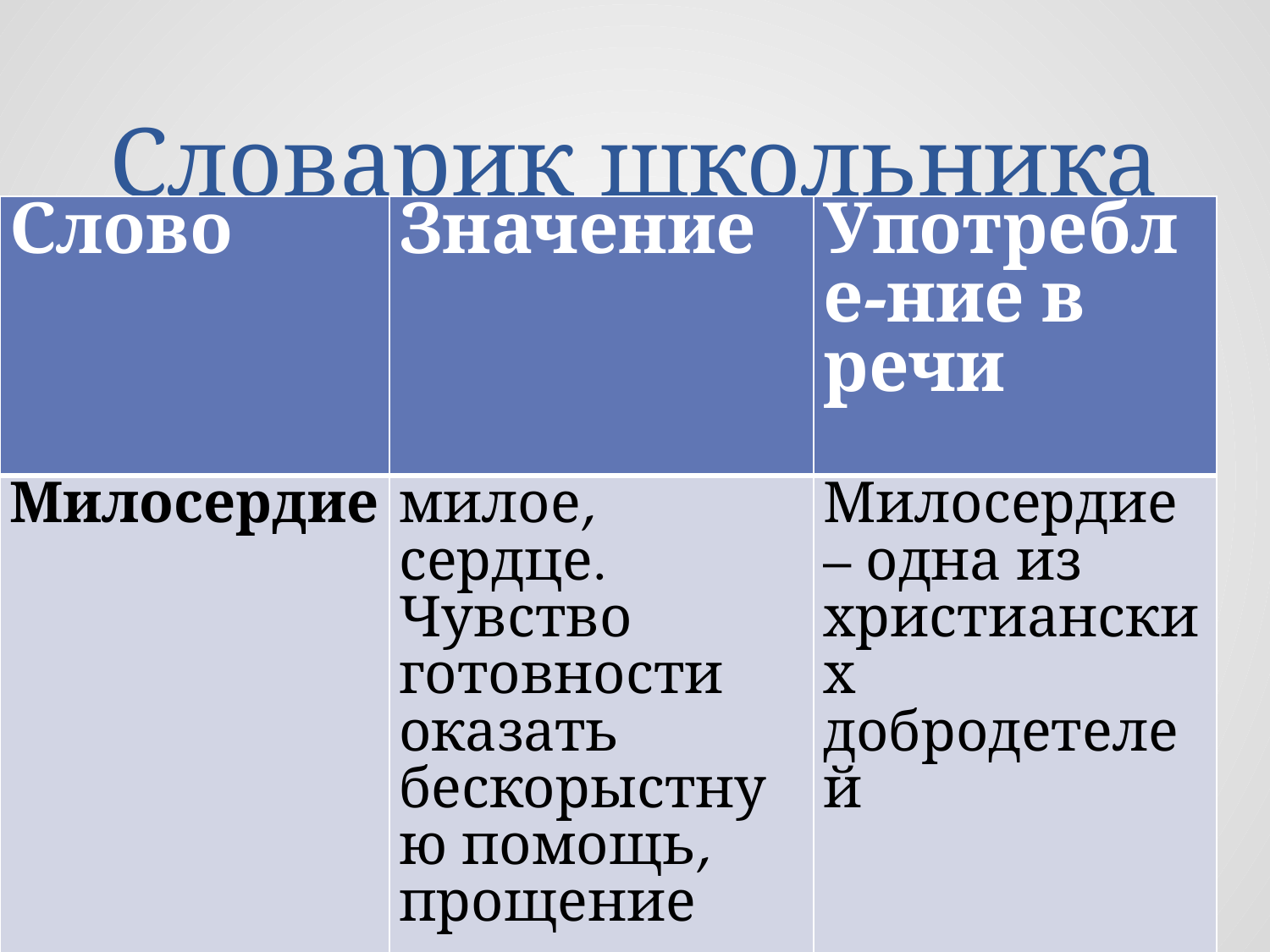

# Словарик школьника
| Слово | Значение | Употребле-ние в речи |
| --- | --- | --- |
| Милосердие | милое, сердце. Чувство готовности оказать бескорыстную помощь, прощение | Милосердие – одна из христианских добродетелей |

8